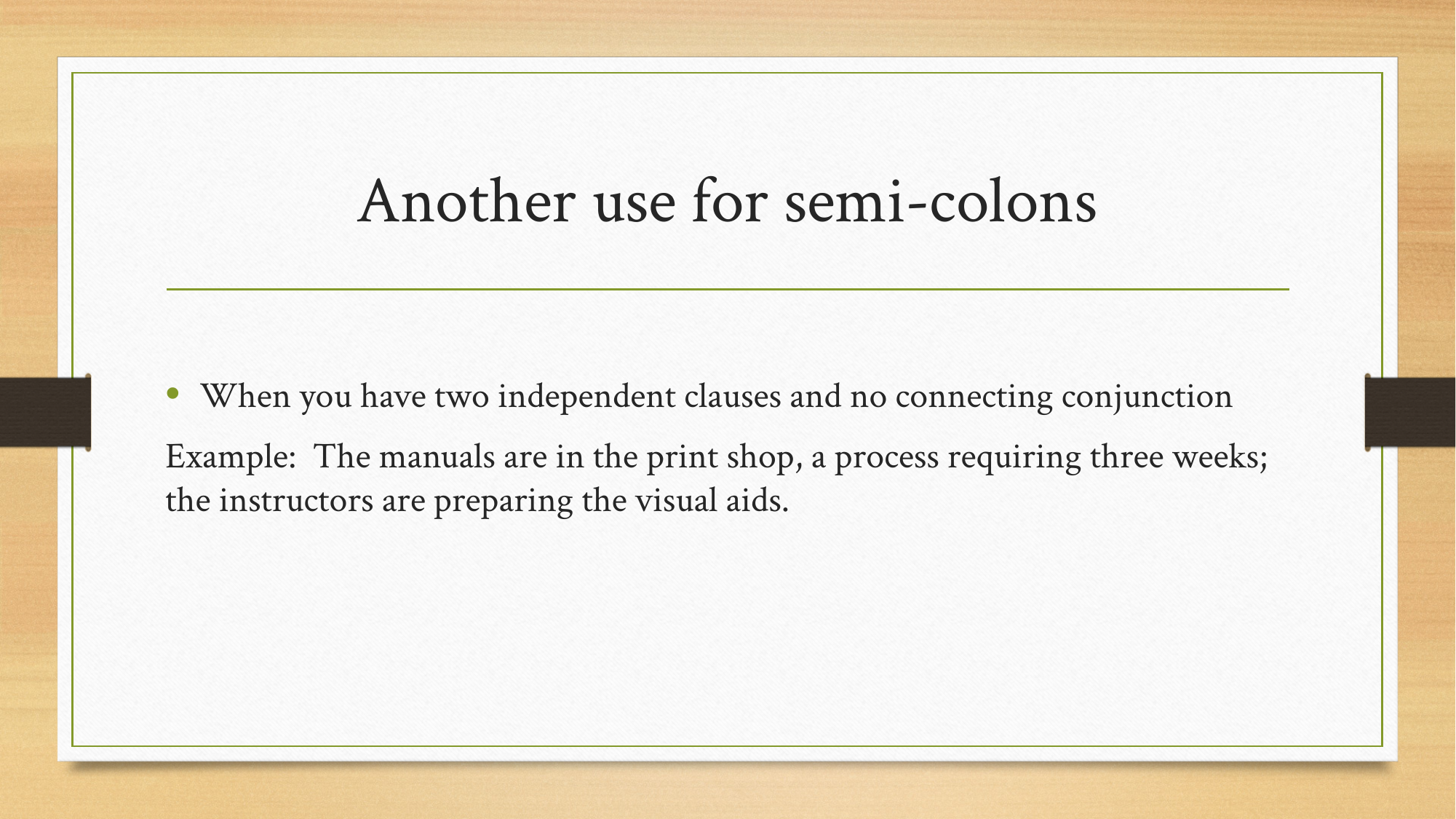

# Another use for semi-colons

When you have two independent clauses and no connecting conjunction
Example:  The manuals are in the print shop, a process requiring three weeks; the instructors are preparing the visual aids.